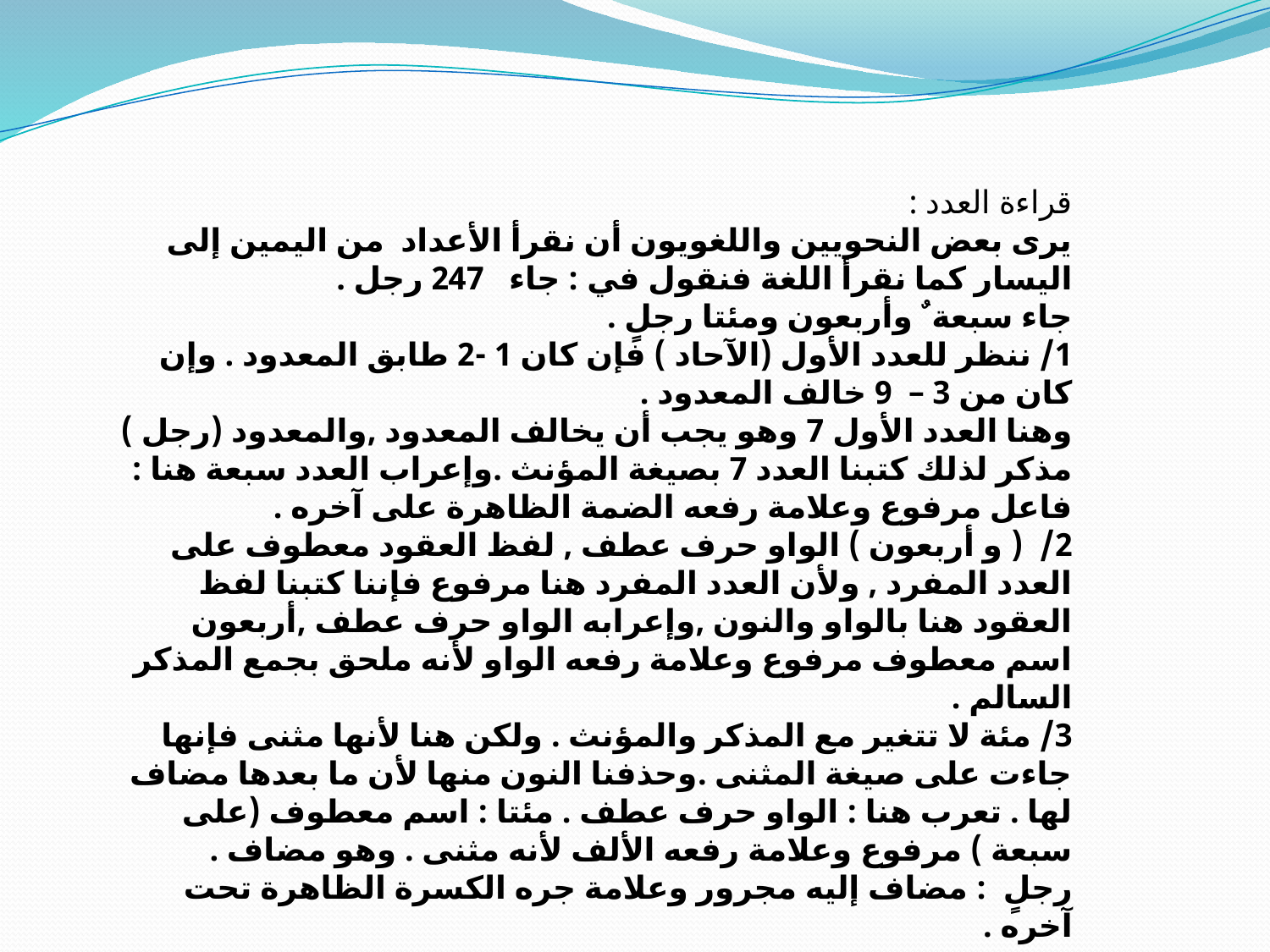

قراءة العدد :
يرى بعض النحويين واللغويون أن نقرأ الأعداد  من اليمين إلى اليسار كما نقرأ اللغة فنقول في : جاء   247 رجل .
جاء سبعة ٌ وأربعون ومئتا رجلٍ .
1/ ننظر للعدد الأول (الآحاد ) فإن كان 1 -2 طابق المعدود . وإن كان من 3 –  9 خالف المعدود .
وهنا العدد الأول 7 وهو يجب أن يخالف المعدود ,والمعدود (رجل ) مذكر لذلك كتبنا العدد 7 بصيغة المؤنث .وإعراب العدد سبعة هنا : فاعل مرفوع وعلامة رفعه الضمة الظاهرة على آخره .
2/  ( و أربعون ) الواو حرف عطف , لفظ العقود معطوف على العدد المفرد , ولأن العدد المفرد هنا مرفوع فإننا كتبنا لفظ العقود هنا بالواو والنون ,وإعرابه الواو حرف عطف ,أربعون اسم معطوف مرفوع وعلامة رفعه الواو لأنه ملحق بجمع المذكر السالم .
3/ مئة لا تتغير مع المذكر والمؤنث . ولكن هنا لأنها مثنى فإنها جاءت على صيغة المثنى .وحذفنا النون منها لأن ما بعدها مضاف لها . تعرب هنا : الواو حرف عطف . مئتا : اسم معطوف (على سبعة ) مرفوع وعلامة رفعه الألف لأنه مثنى . وهو مضاف .
رجلٍ  : مضاف إليه مجرور وعلامة جره الكسرة الظاهرة تحت آخره .